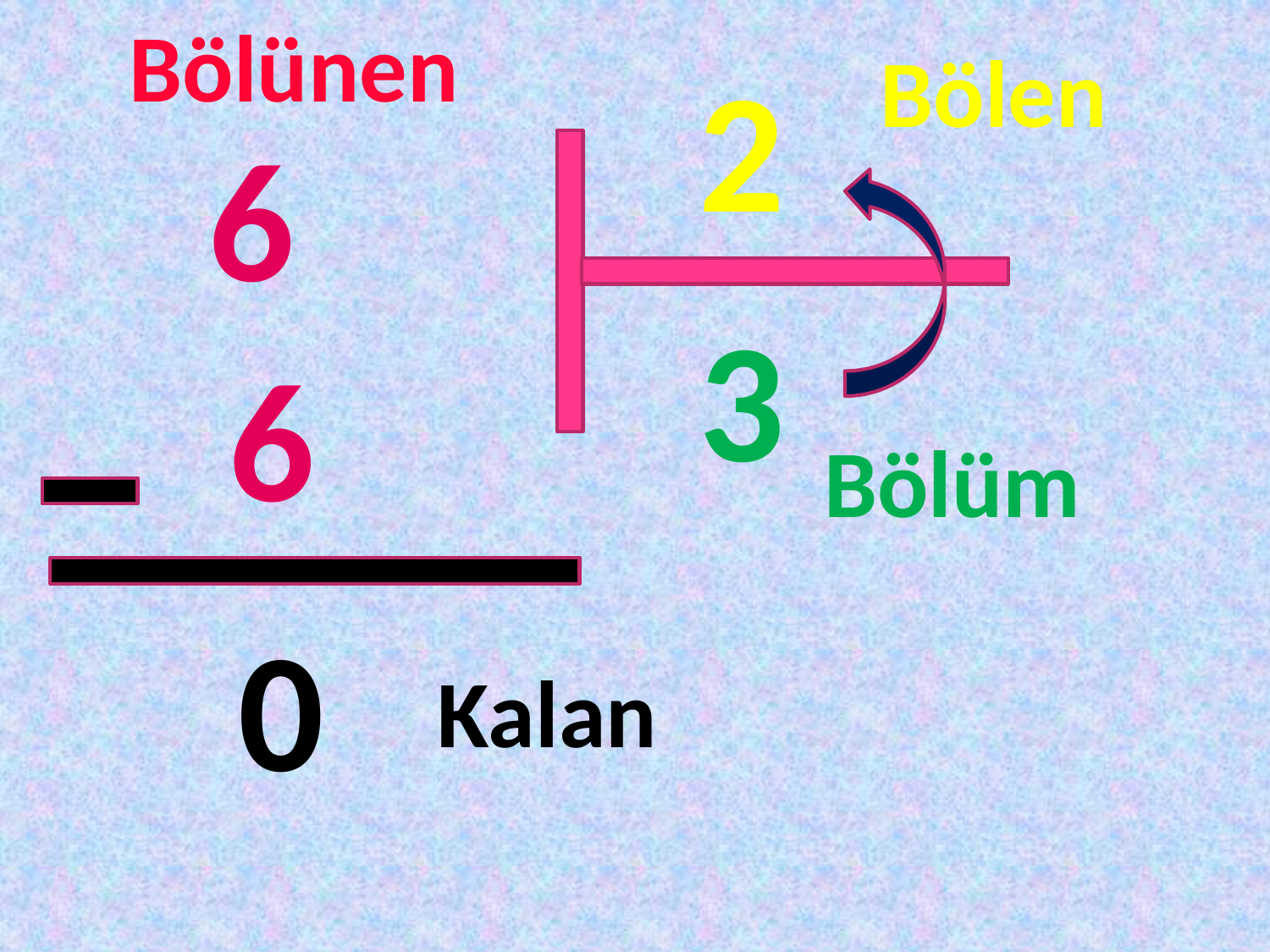

Bölünen
Bölen
2
6

3
6
Bölüm

0
Kalan